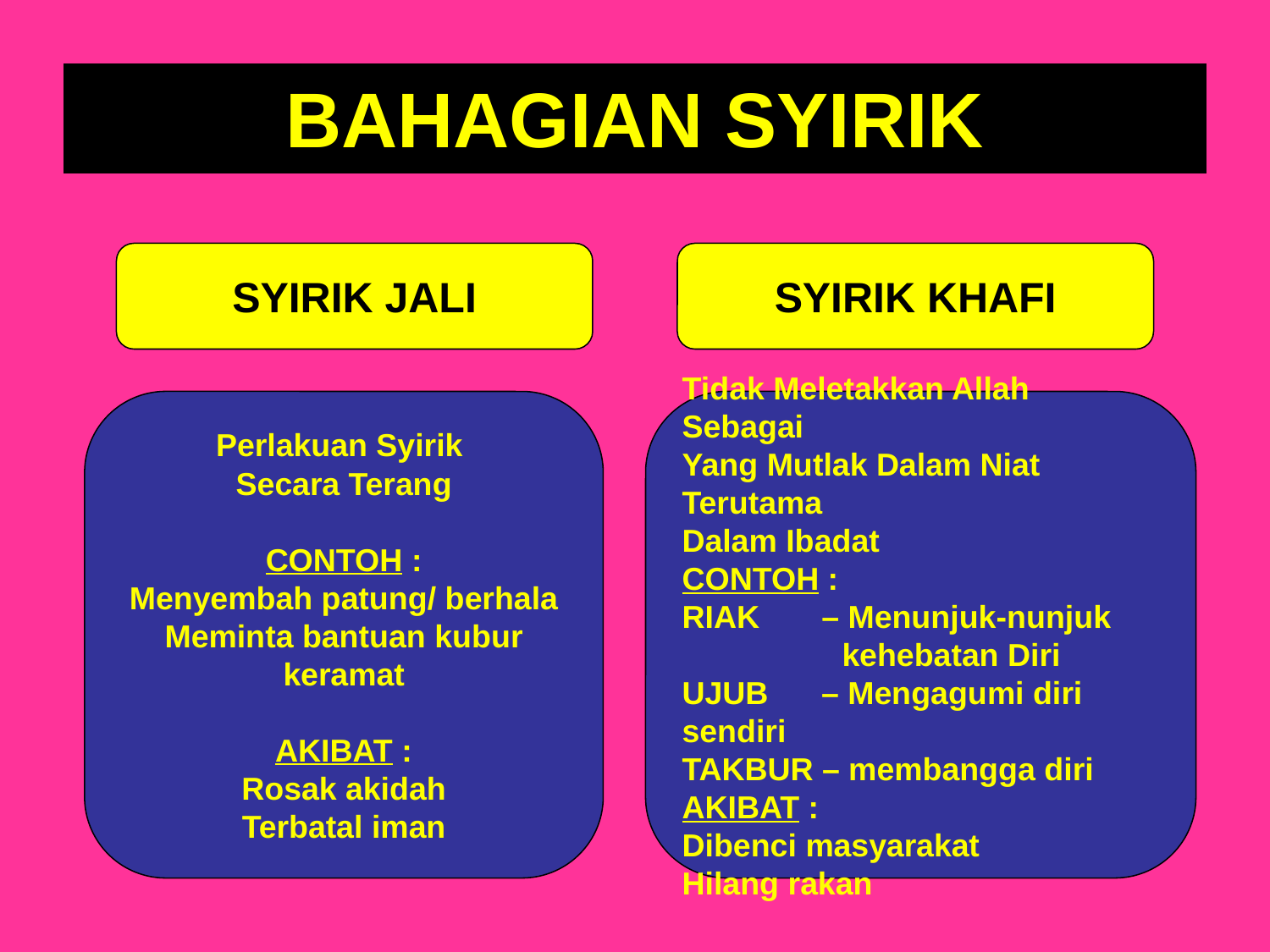

# BAHAGIAN SYIRIK
SYIRIK JALI
SYIRIK KHAFI
Perlakuan Syirik
Secara Terang

CONTOH :
Menyembah patung/ berhala
Meminta bantuan kubur keramat

AKIBAT :
Rosak akidah
Terbatal iman
Tidak Meletakkan Allah Sebagai
Yang Mutlak Dalam Niat Terutama
Dalam Ibadat
CONTOH :
RIAK       – Menunjuk-nunjuk
                  kehebatan Diri
UJUB      – Mengagumi diri sendiri
TAKBUR – membangga diri
AKIBAT :
Dibenci masyarakat
Hilang rakan